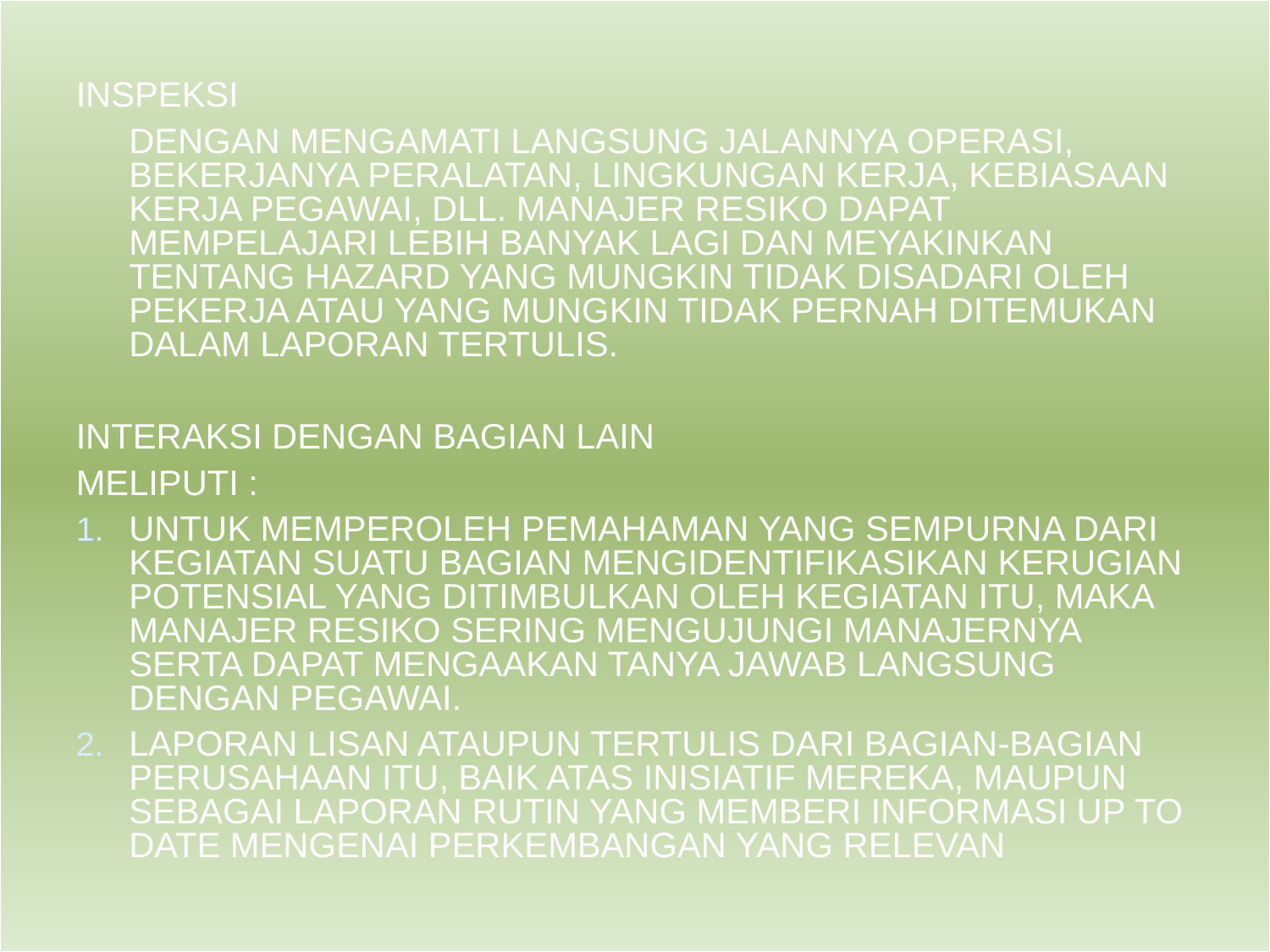

INSPEKSI
	DENGAN MENGAMATI LANGSUNG JALANNYA OPERASI, BEKERJANYA PERALATAN, LINGKUNGAN KERJA, KEBIASAAN KERJA PEGAWAI, DLL. MANAJER RESIKO DAPAT MEMPELAJARI LEBIH BANYAK LAGI DAN MEYAKINKAN TENTANG HAZARD YANG MUNGKIN TIDAK DISADARI OLEH PEKERJA ATAU YANG MUNGKIN TIDAK PERNAH DITEMUKAN DALAM LAPORAN TERTULIS.

INTERAKSI DENGAN BAGIAN LAIN
MELIPUTI :
UNTUK MEMPEROLEH PEMAHAMAN YANG SEMPURNA DARI KEGIATAN SUATU BAGIAN MENGIDENTIFIKASIKAN KERUGIAN POTENSIAL YANG DITIMBULKAN OLEH KEGIATAN ITU, MAKA MANAJER RESIKO SERING MENGUJUNGI MANAJERNYA SERTA DAPAT MENGAAKAN TANYA JAWAB LANGSUNG DENGAN PEGAWAI.
LAPORAN LISAN ATAUPUN TERTULIS DARI BAGIAN-BAGIAN PERUSAHAAN ITU, BAIK ATAS INISIATIF MEREKA, MAUPUN SEBAGAI LAPORAN RUTIN YANG MEMBERI INFORMASI UP TO DATE MENGENAI PERKEMBANGAN YANG RELEVAN